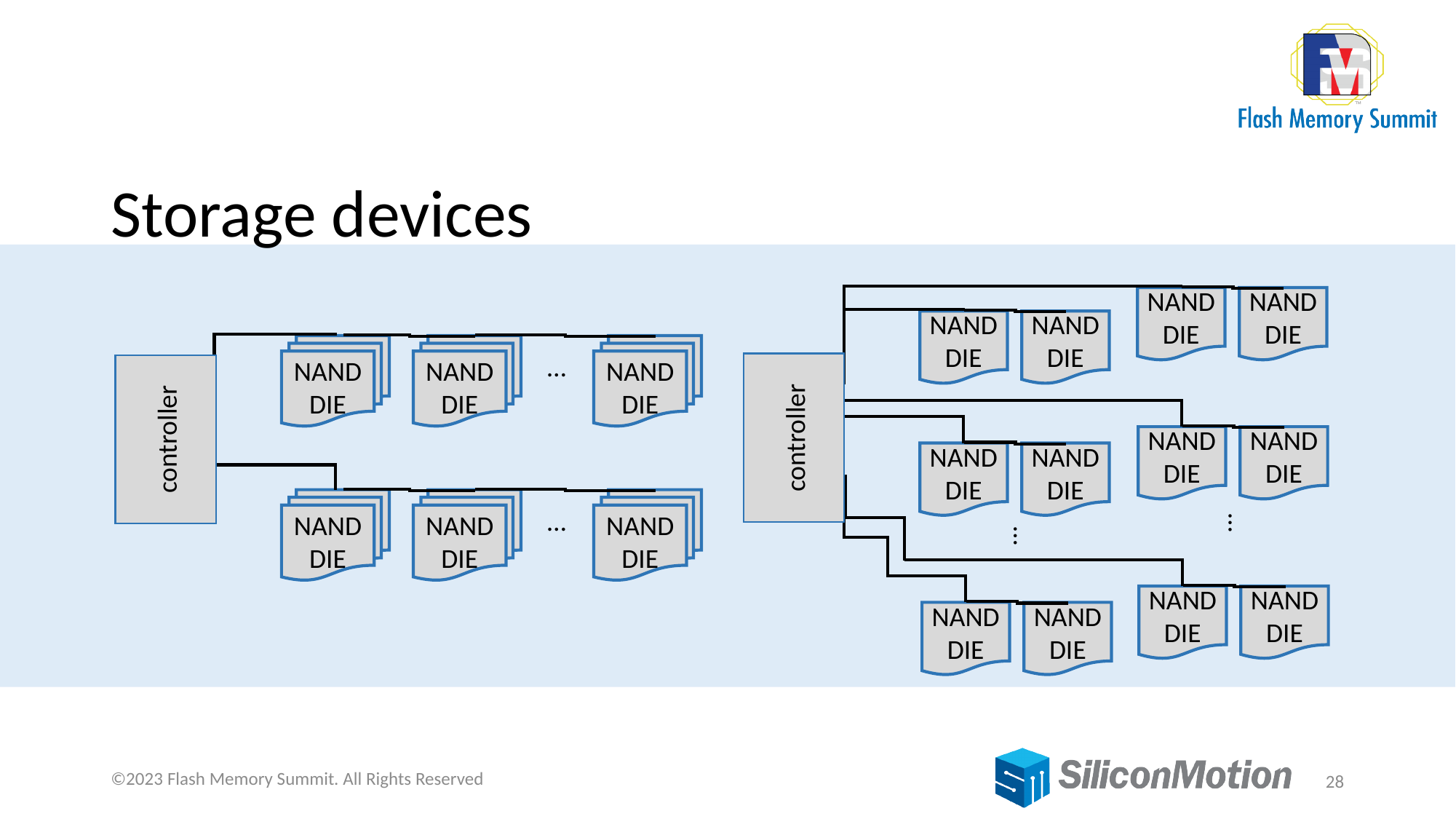

# Storage devices

NAND
DIE
NAND
DIE
NAND
DIE
NAND
DIE
controller
NAND
DIE
NAND
DIE
NAND
DIE
NAND
DIE
…
…
NAND
DIE
NAND
DIE
NAND
DIE
NAND
DIE
NAND DIE
NAND DIE
NAND DIE
…
controller
NAND DIE
NAND DIE
NAND DIE
…
©2023 Flash Memory Summit. All Rights Reserved
28